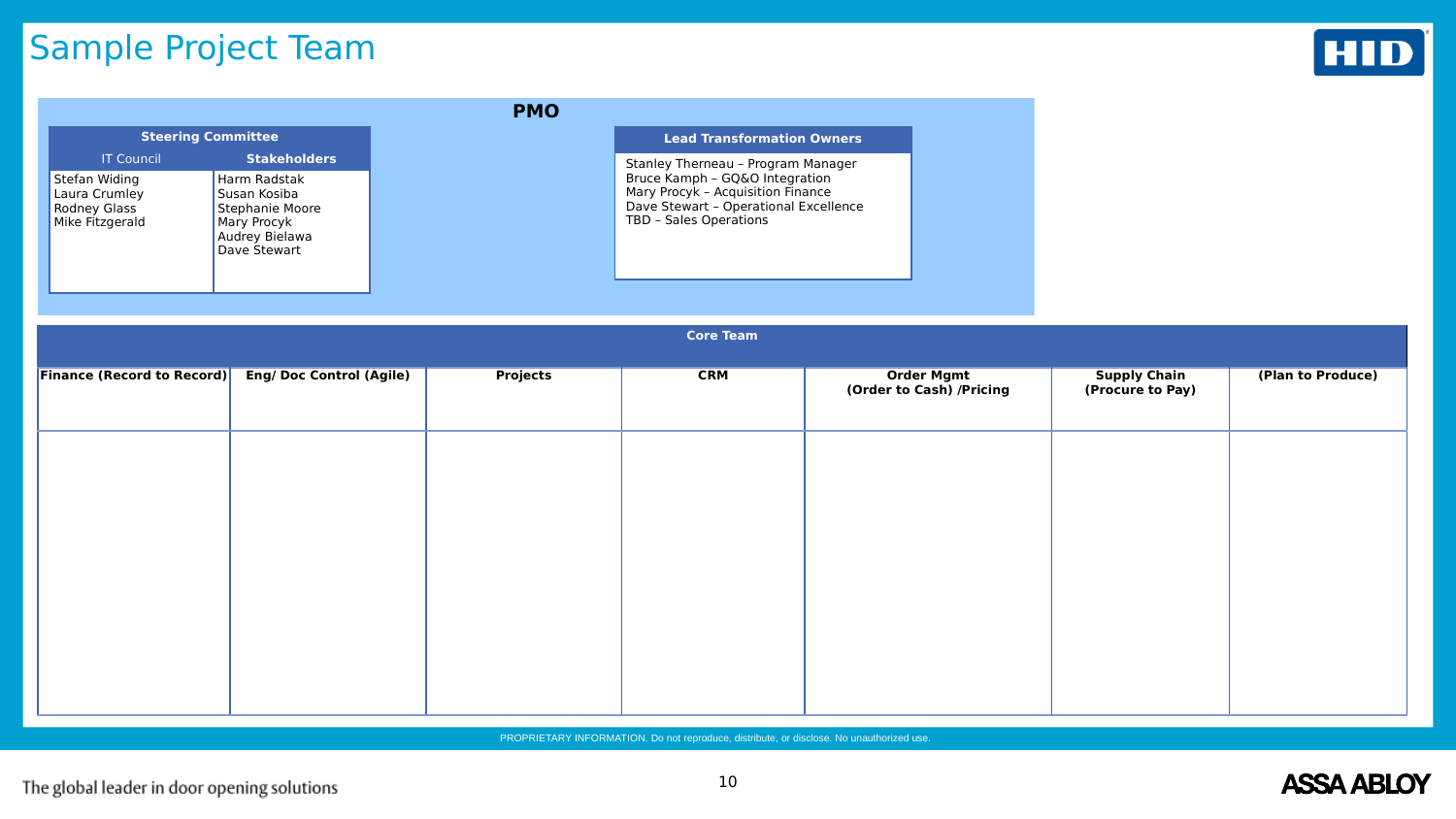

Sample Project Team
PMO
| Steering Committee |  |
| --- | --- |
| IT Council | Stakeholders |
| Stefan Widing Laura Crumley Rodney Glass Mike Fitzgerald | Harm Radstak Susan Kosiba Stephanie Moore Mary Procyk Audrey Bielawa Dave Stewart |
| Lead Transformation Owners |
| --- |
| Stanley Therneau – Program Manager Bruce Kamph – GQ&O Integration Mary Procyk – Acquisition Finance Dave Stewart – Operational Excellence TBD – Sales Operations |
| Core Team |  |  |  |  |  |  |
| --- | --- | --- | --- | --- | --- | --- |
| Finance (Record to Record) | Eng/ Doc Control (Agile) | Projects | CRM | Order Mgmt (Order to Cash) /Pricing | Supply Chain (Procure to Pay) | (Plan to Produce) |
|  |  |  |  |  |  |  |
10